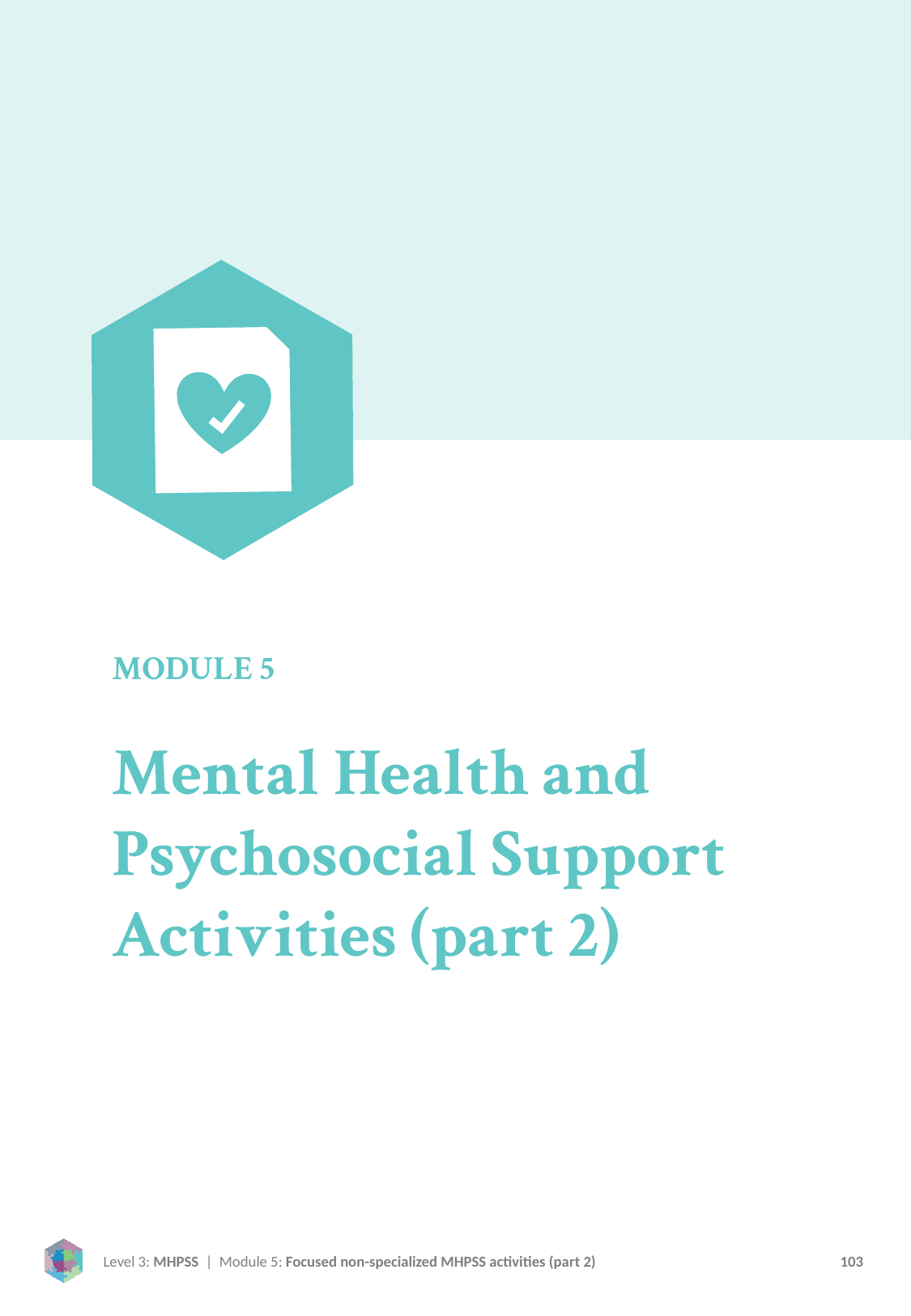

MODULE 5

Mental Health and Psychosocial Support Activities (part 2)